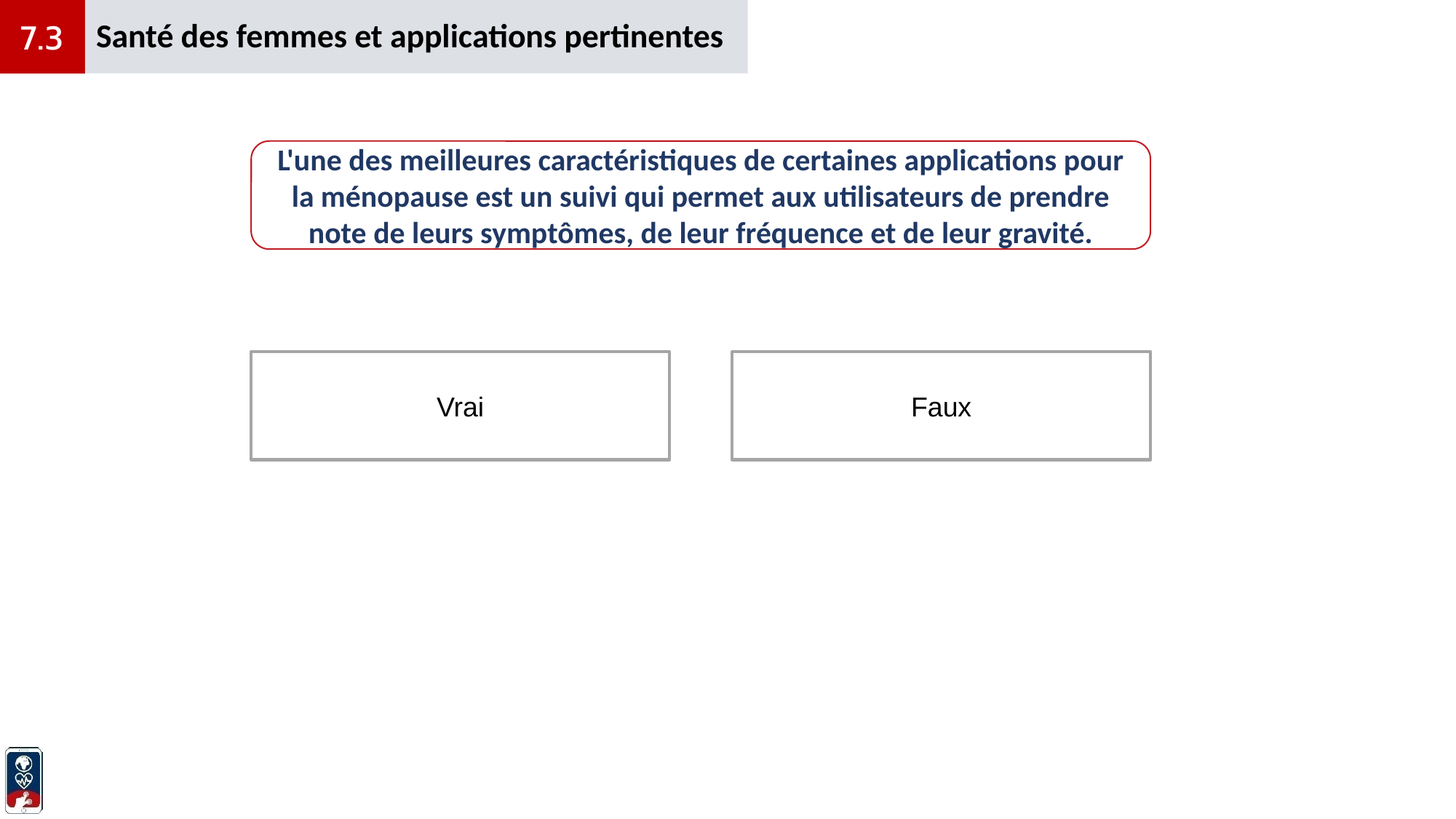

Santé des femmes et applications pertinentes
7.3
L'une des meilleures caractéristiques de certaines applications pour la ménopause est un suivi qui permet aux utilisateurs de prendre note de leurs symptômes, de leur fréquence et de leur gravité.
Faux
Vrai